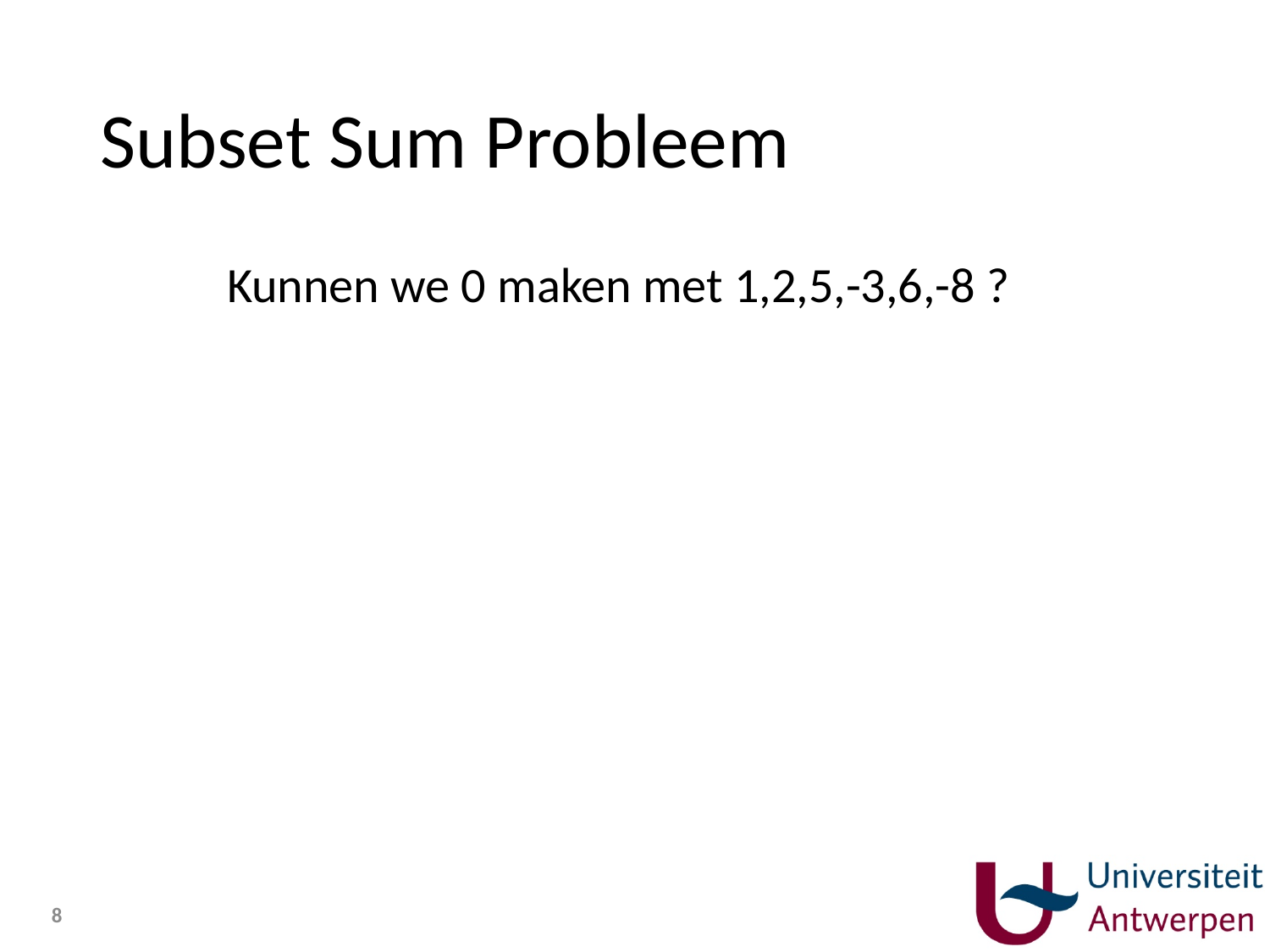

# Subset Sum Probleem
	Kunnen we 0 maken met 1,2,5,-3,6,-8 ?
8